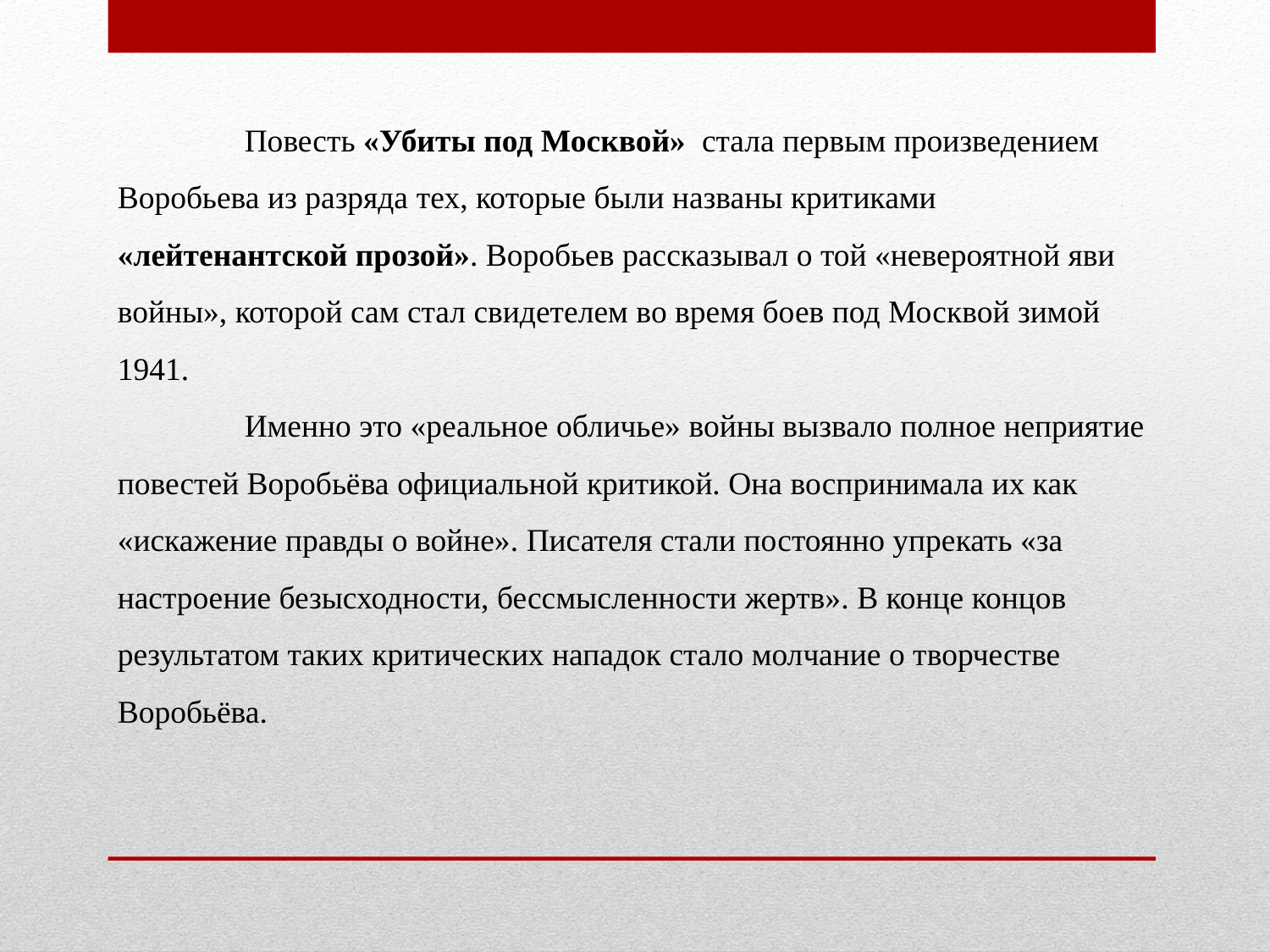

Повесть «Убиты под Москвой»  стала первым произведением Воробьева из разряда тех, которые были названы критиками «лейтенантской прозой». Воробьев рассказывал о той «невероятной яви войны», которой сам стал свидетелем во время боев под Москвой зимой 1941.
	Именно это «реальное обличье» войны вызвало полное неприятие повестей Воробьёва официальной критикой. Она воспринимала их как «искажение правды о войне». Писателя стали постоянно упрекать «за настроение безысходности, бессмысленности жертв». В конце концов результатом таких критических нападок стало молчание о творчестве Воробьёва.